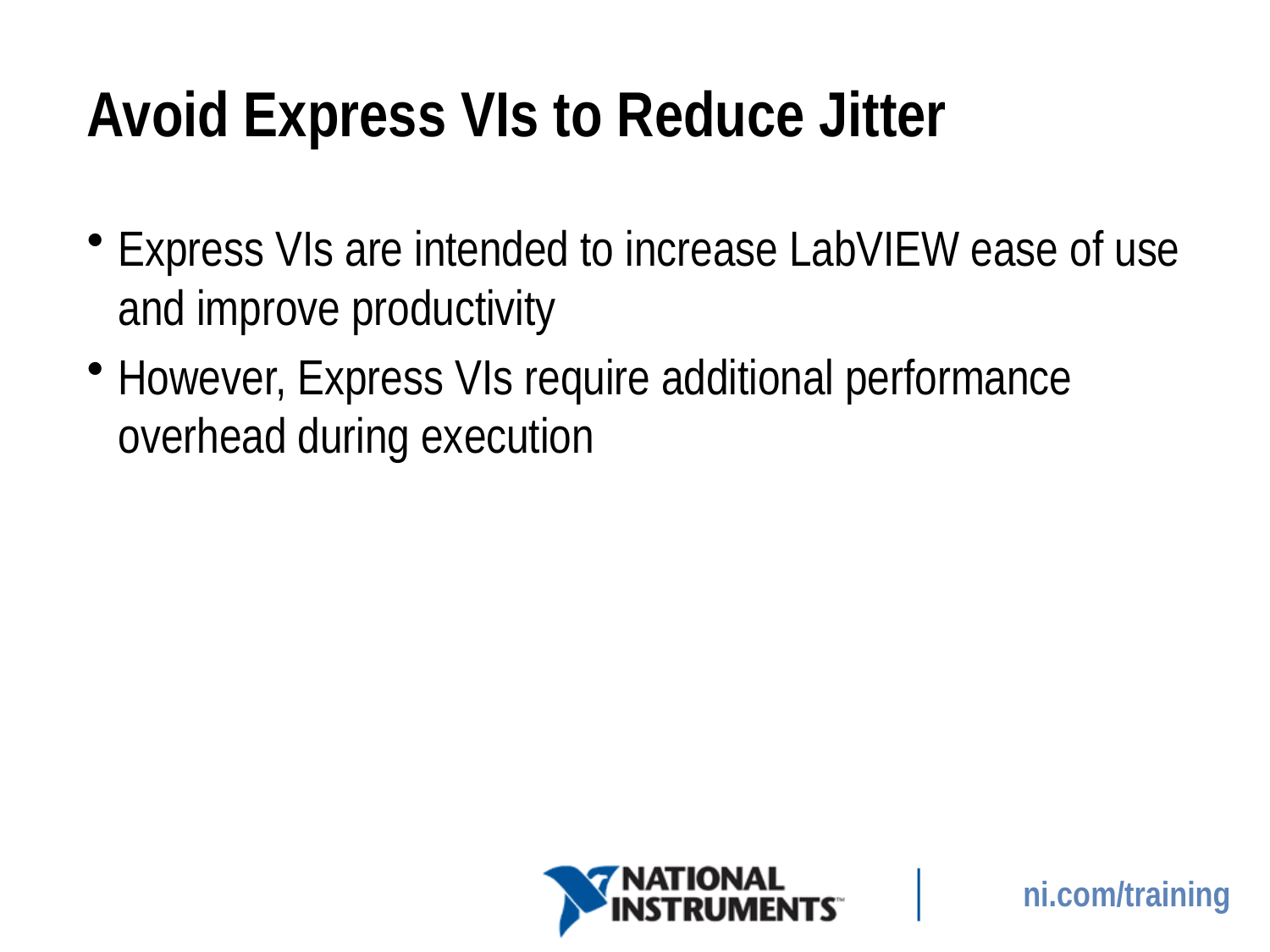

# Avoid Express VIs to Reduce Jitter
Express VIs are intended to increase LabVIEW ease of use and improve productivity
However, Express VIs require additional performance overhead during execution